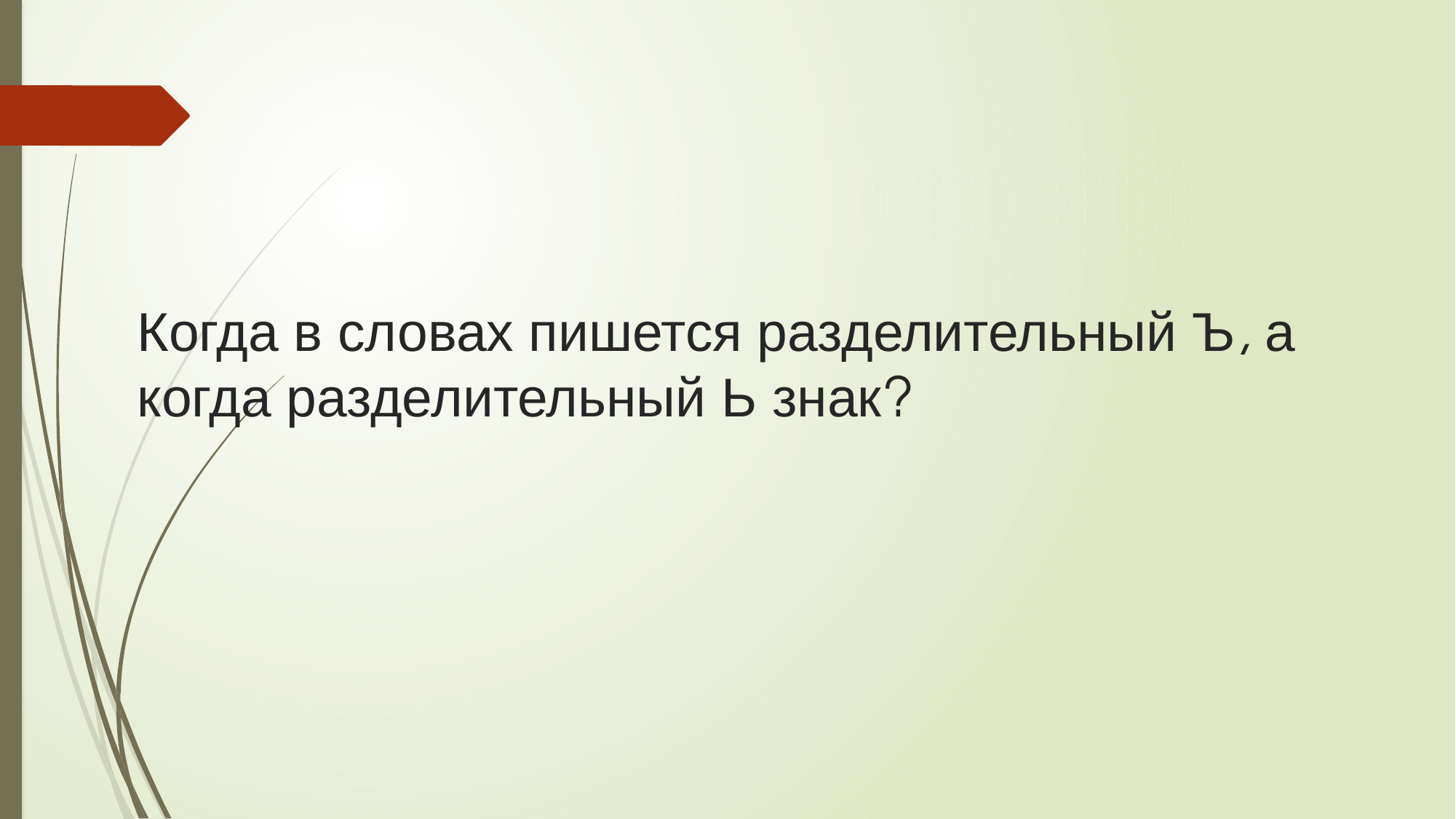

# Когда в словах пишется разделительный Ъ, а когда разделительный Ь знак?